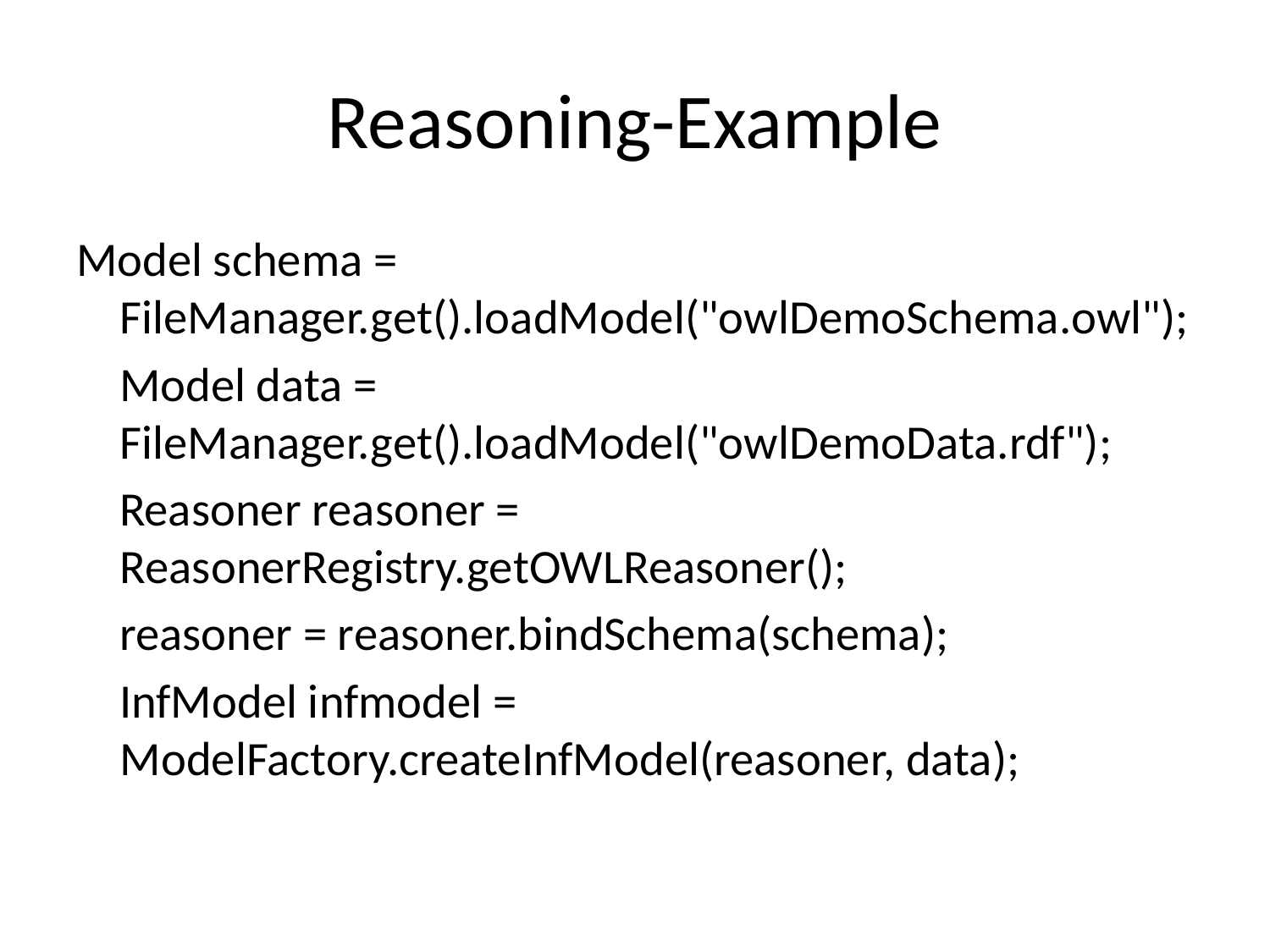

# Reasoning-Example
Model schema = FileManager.get().loadModel("owlDemoSchema.owl");
    Model data = FileManager.get().loadModel("owlDemoData.rdf");
    Reasoner reasoner = ReasonerRegistry.getOWLReasoner();
    reasoner = reasoner.bindSchema(schema);
    InfModel infmodel = ModelFactory.createInfModel(reasoner, data);